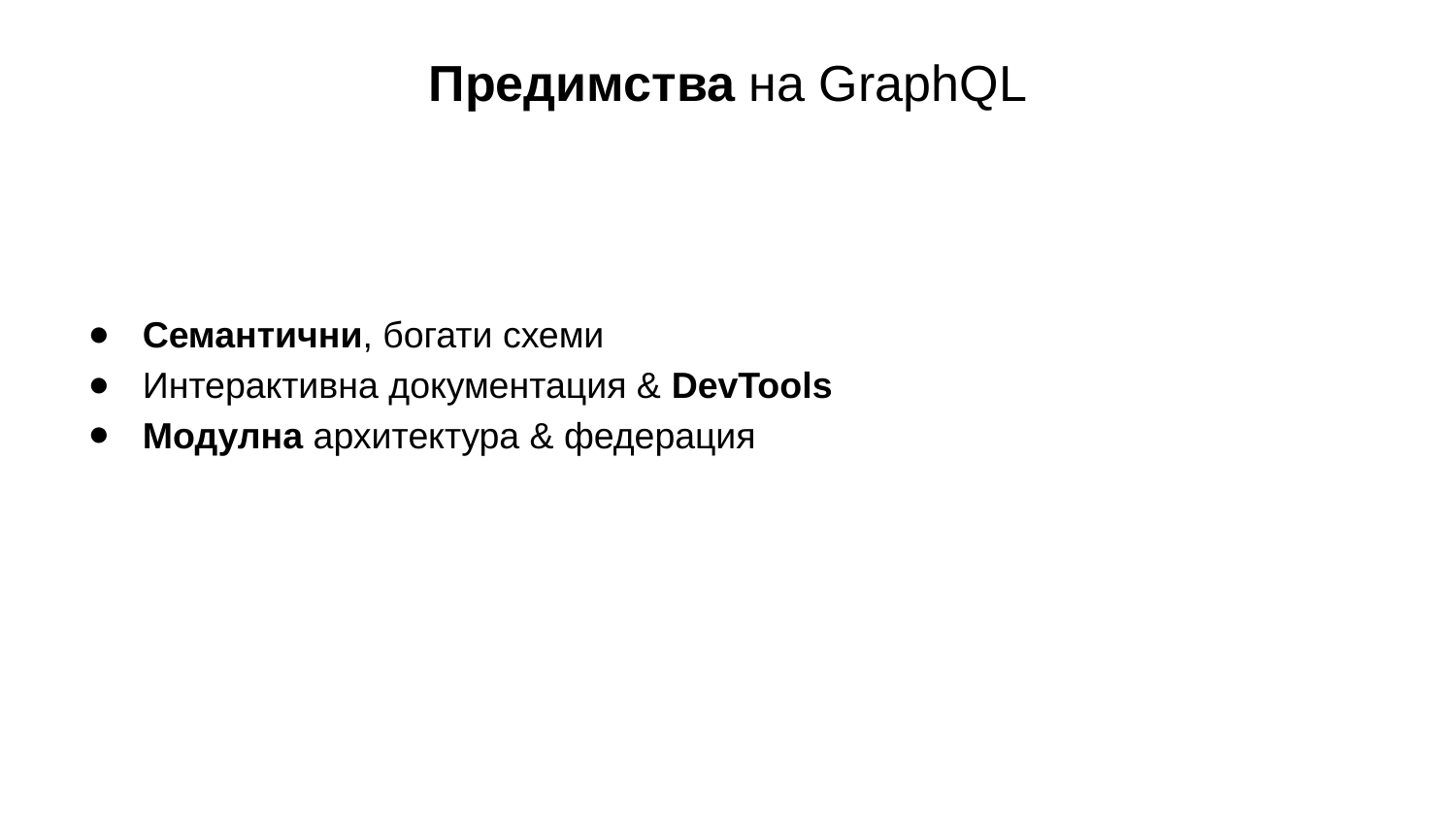

# Предимства на GraphQL
Семантични, богати схеми
Интерактивна документация & DevTools
Модулна архитектура & федерация